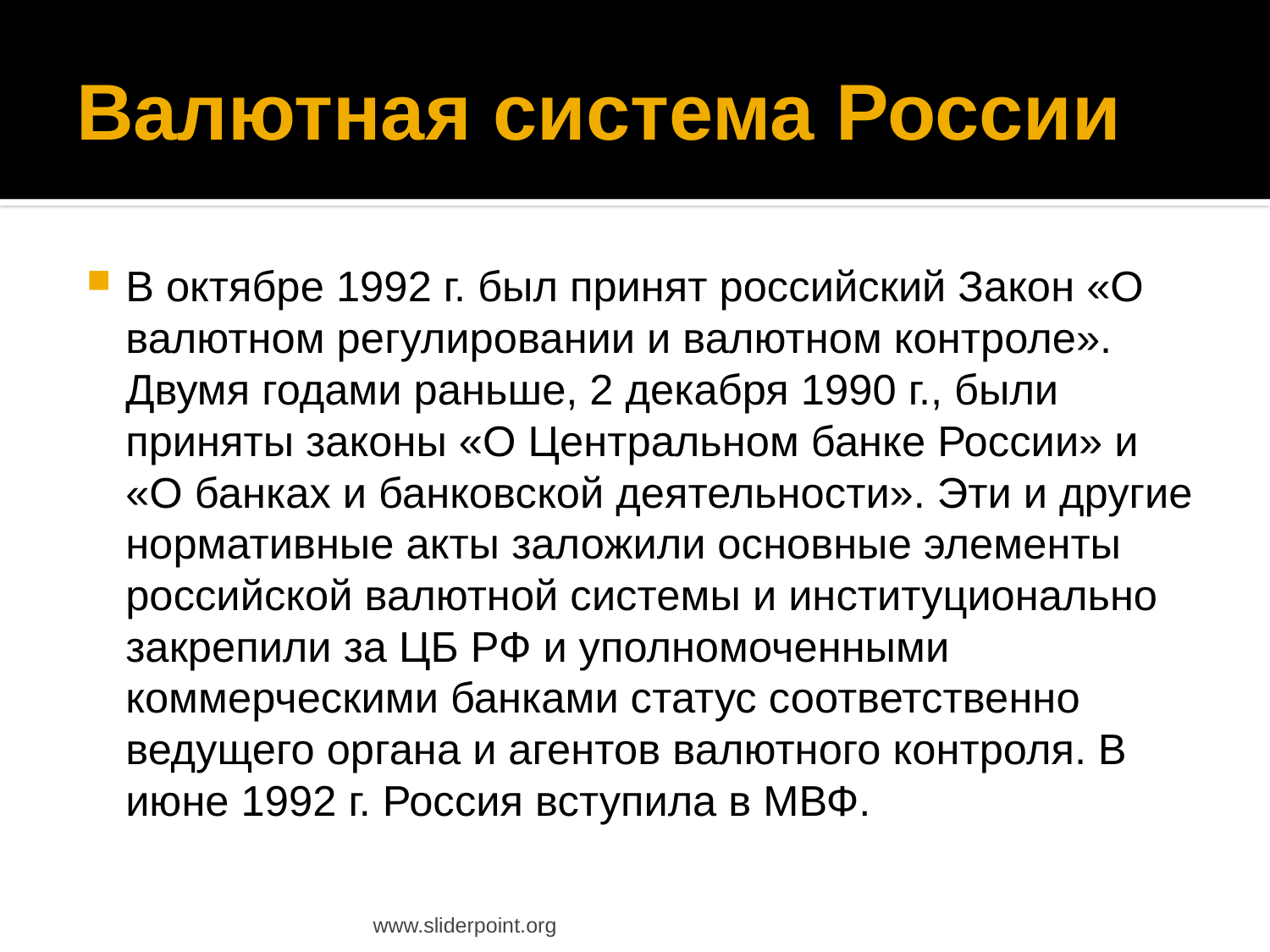

# Валютная система России
В октябре 1992 г. был принят российский Закон «О валютном регулировании и валютном контроле». Двумя годами раньше, 2 декабря 1990 г., были приняты законы «О Центральном банке России» и «О банках и банковской деятельности». Эти и другие нормативные акты заложили основные элементы российской валютной системы и институционально закрепили за ЦБ РФ и уполномоченными коммерческими банками статус соответственно ведущего органа и агентов валютного контроля. В июне 1992 г. Россия вступила в МВФ.
www.sliderpoint.org